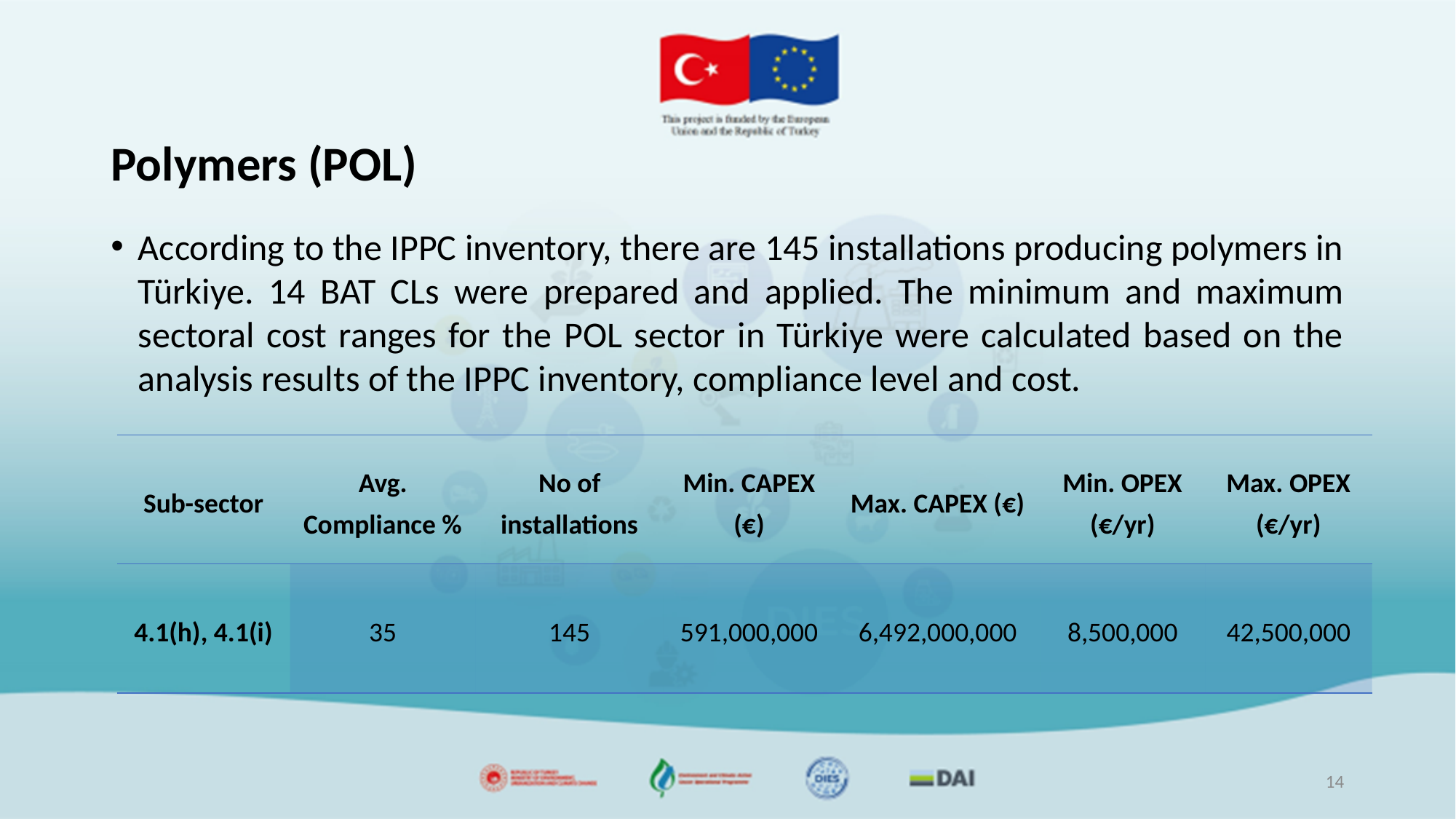

# Polymers (POL)
According to the IPPC inventory, there are 145 installations producing polymers in Türkiye. 14 BAT CLs were prepared and applied. The minimum and maximum sectoral cost ranges for the POL sector in Türkiye were calculated based on the analysis results of the IPPC inventory, compliance level and cost.

| Sub-sector | Avg. Compliance % | No of installations | Min. CAPEX (€) | Max. CAPEX (€) | Min. OPEX (€/yr) | Max. OPEX (€/yr) |
| --- | --- | --- | --- | --- | --- | --- |
| 4.1(h), 4.1(i) | 35 | 145 | 591,000,000 | 6,492,000,000 | 8,500,000 | 42,500,000 |
14